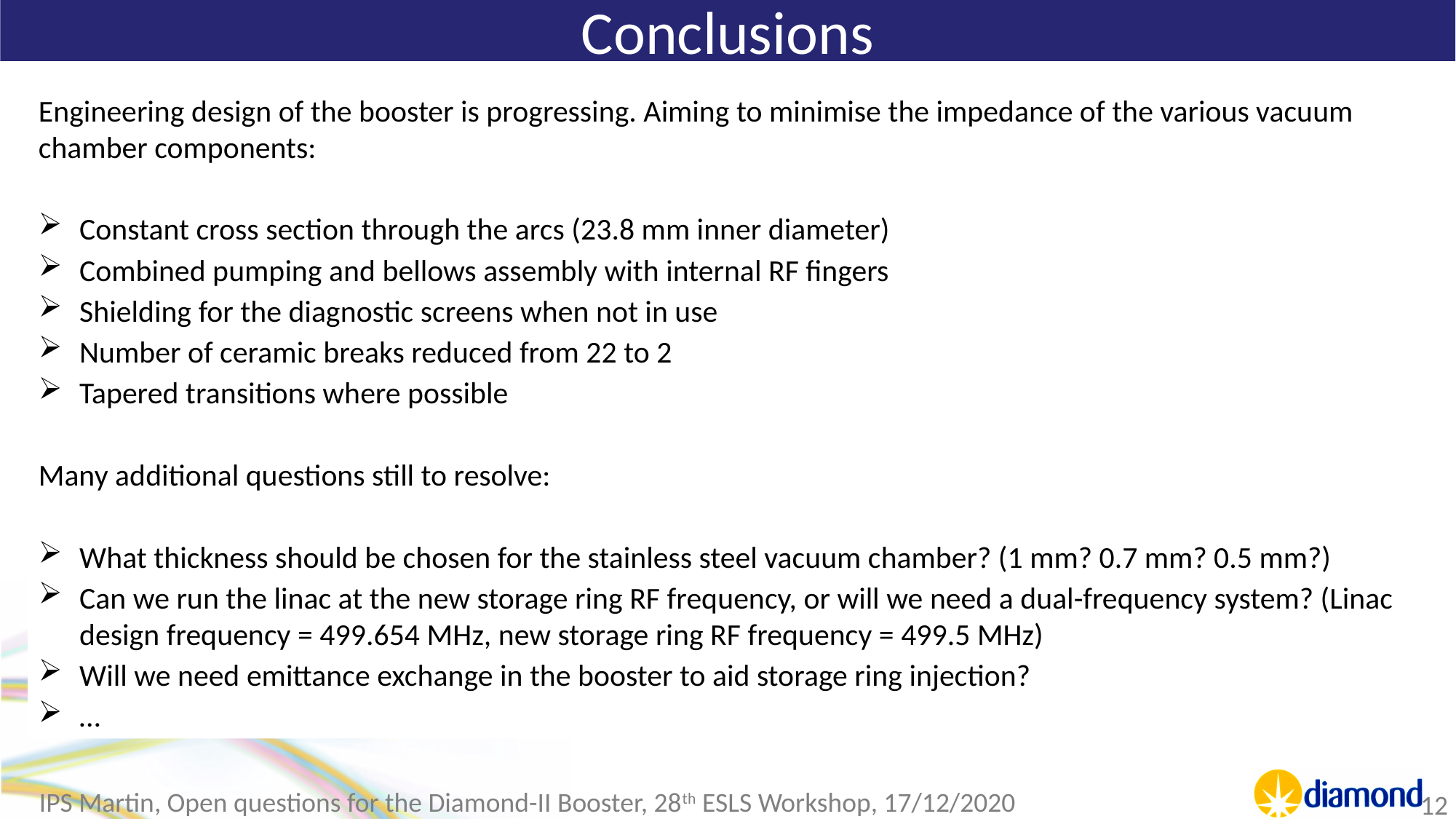

# Conclusions
Engineering design of the booster is progressing. Aiming to minimise the impedance of the various vacuum chamber components:

Constant cross section through the arcs (23.8 mm inner diameter)
Combined pumping and bellows assembly with internal RF fingers
Shielding for the diagnostic screens when not in use
Number of ceramic breaks reduced from 22 to 2
Tapered transitions where possible

Many additional questions still to resolve:

What thickness should be chosen for the stainless steel vacuum chamber? (1 mm? 0.7 mm? 0.5 mm?)
Can we run the linac at the new storage ring RF frequency, or will we need a dual-frequency system? (Linac design frequency = 499.654 MHz, new storage ring RF frequency = 499.5 MHz)
Will we need emittance exchange in the booster to aid storage ring injection?
…
IPS Martin, Open questions for the Diamond-II Booster, 28th ESLS Workshop, 17/12/2020
12